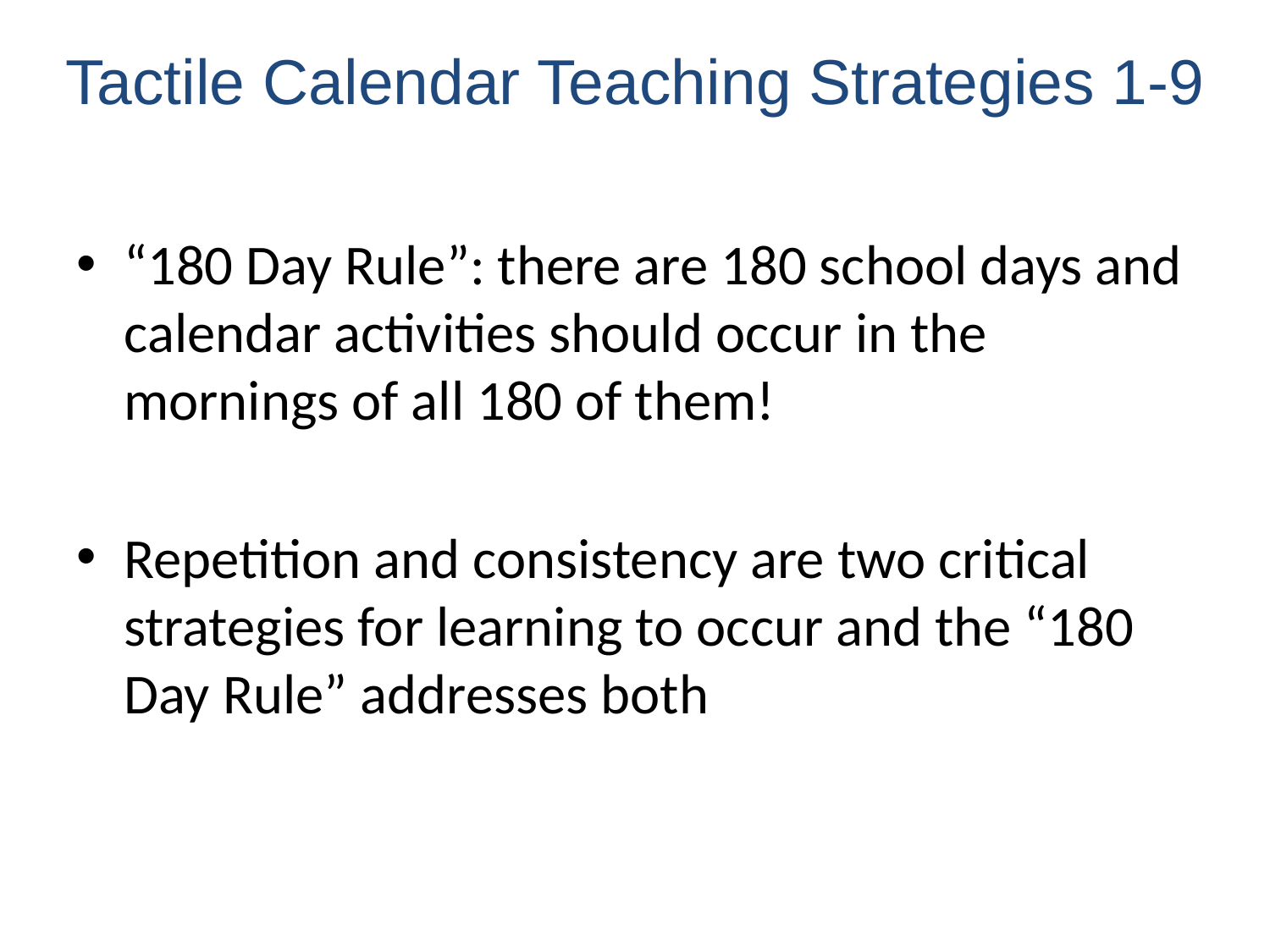

# Tactile Calendar Teaching Strategies 1-9
“180 Day Rule”: there are 180 school days and calendar activities should occur in the mornings of all 180 of them!

Repetition and consistency are two critical strategies for learning to occur and the “180 Day Rule” addresses both